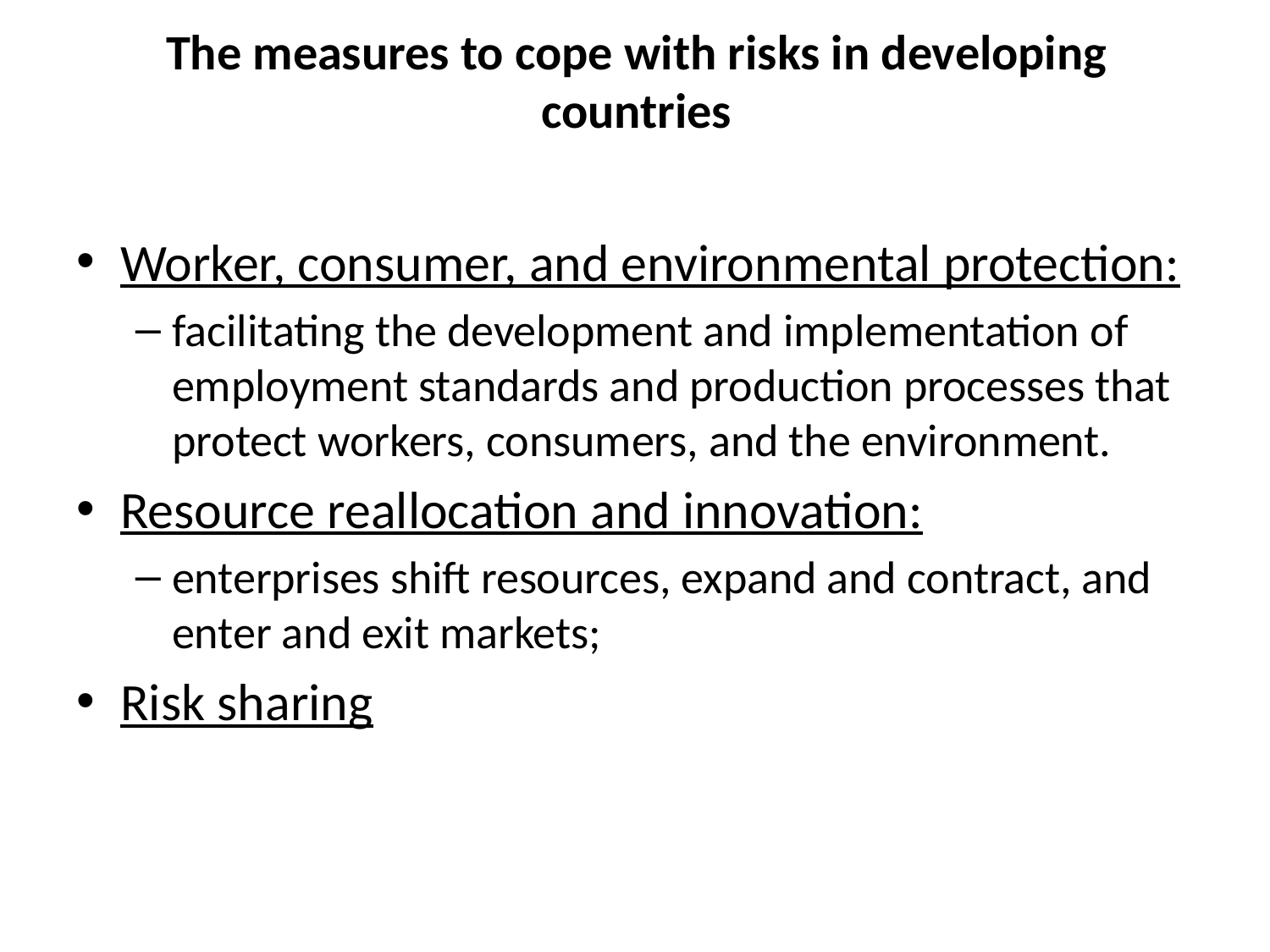

# The measures to cope with risks in developing countries
Worker, consumer, and environmental protection:
facilitating the development and implementation of employment standards and production processes that protect workers, consumers, and the environment.
Resource reallocation and innovation:
enterprises shift resources, expand and contract, and enter and exit markets;
Risk sharing